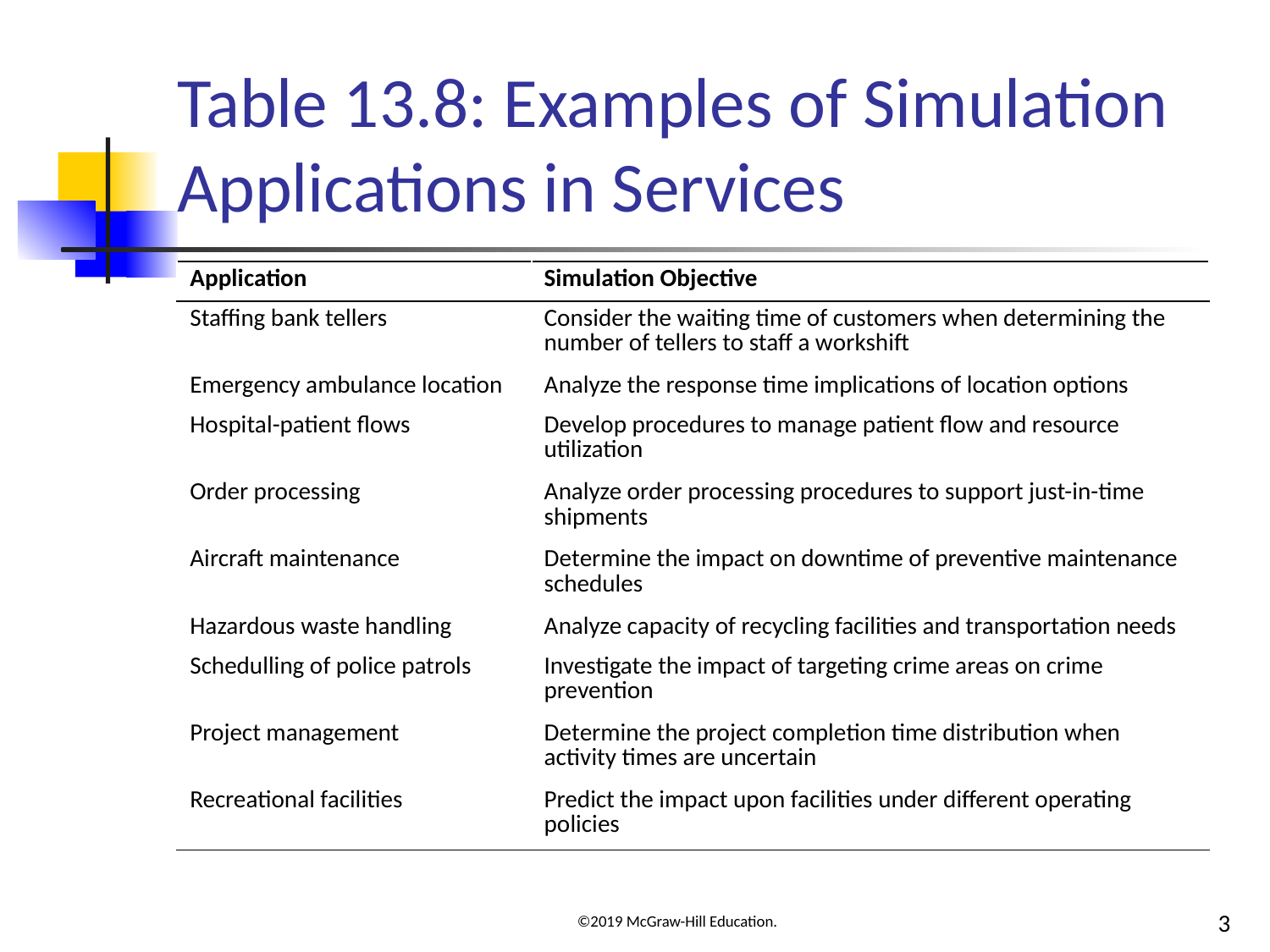

# Table 13.8: Examples of Simulation Applications in Services
| Application | Simulation Objective |
| --- | --- |
| Staffing bank tellers | Consider the waiting time of customers when determining the number of tellers to staff a workshift |
| Emergency ambulance location | Analyze the response time implications of location options |
| Hospital-patient flows | Develop procedures to manage patient flow and resource utilization |
| Order processing | Analyze order processing procedures to support just-in-time shipments |
| Aircraft maintenance | Determine the impact on downtime of preventive maintenance schedules |
| Hazardous waste handling | Analyze capacity of recycling facilities and transportation needs |
| Schedulling of police patrols | Investigate the impact of targeting crime areas on crime prevention |
| Project management | Determine the project completion time distribution when activity times are uncertain |
| Recreational facilities | Predict the impact upon facilities under different operating policies |